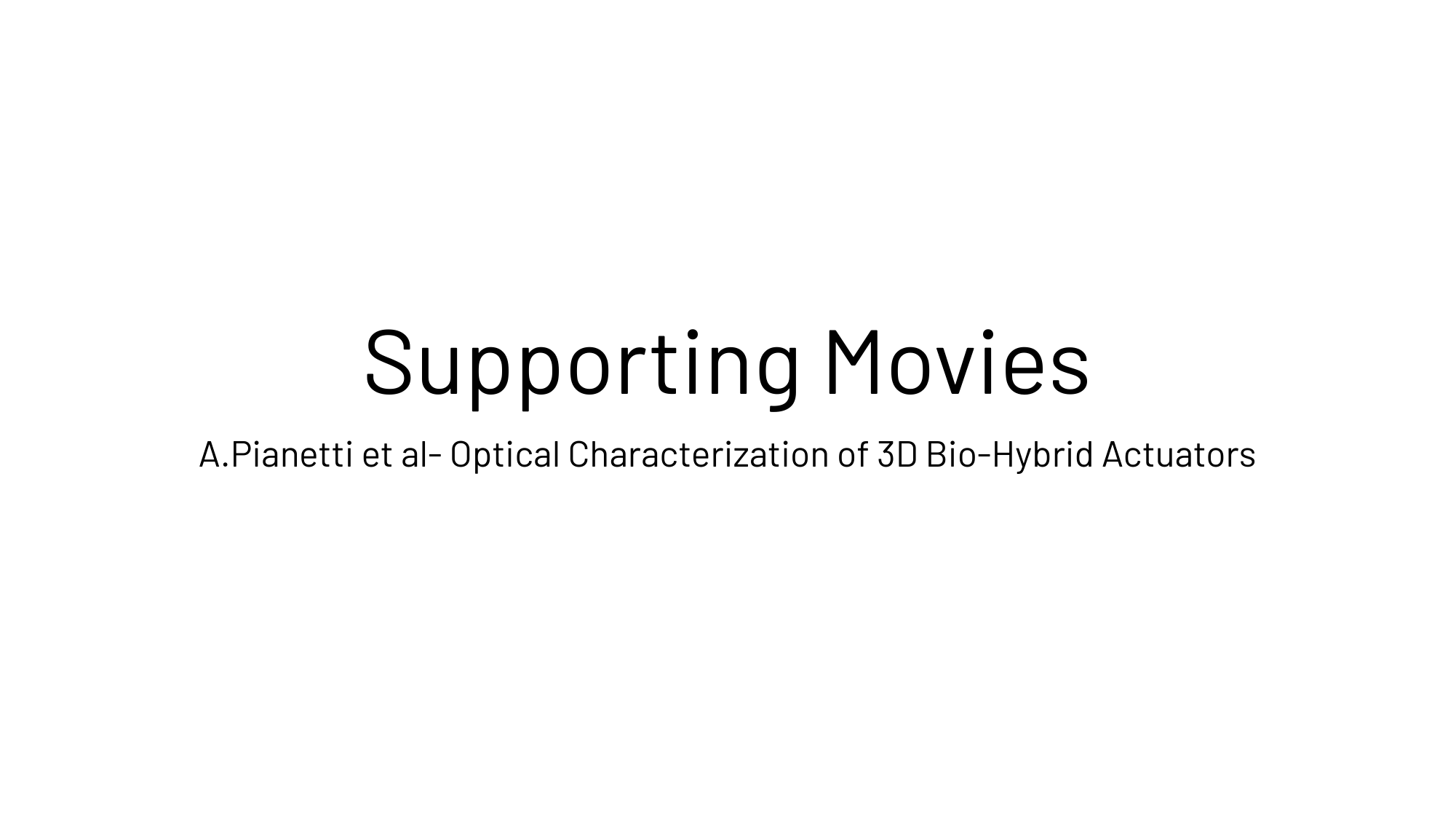

# Supporting Movies
A.Pianetti et al- Optical Characterization of 3D Bio-Hybrid Actuators